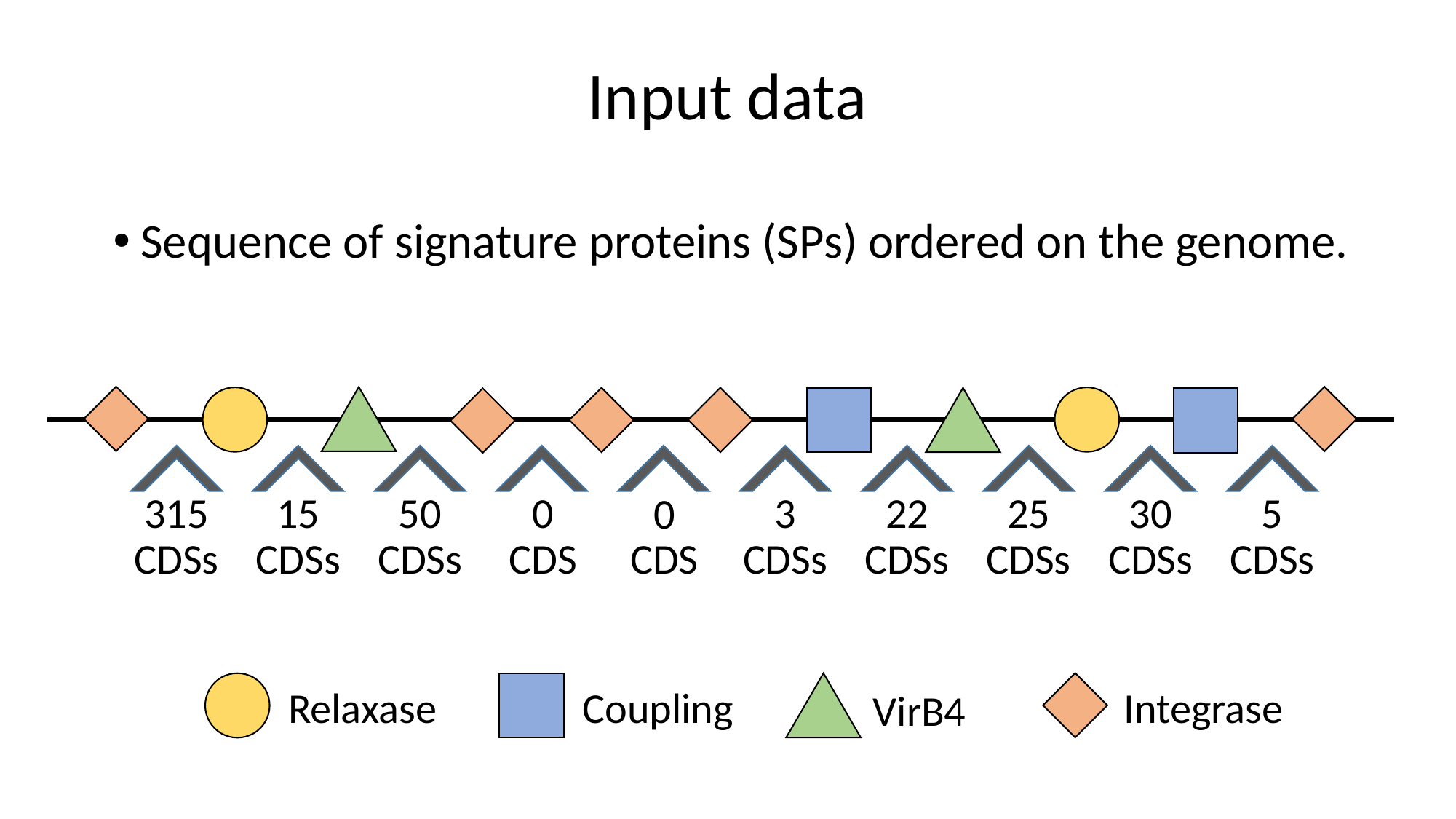

# Input data
Sequence of signature proteins (SPs) ordered on the genome.

30 CDSs
5 CDSs
50 CDSs
0 CDS
22 CDSs
25 CDSs
315 CDSs
15 CDSs
3 CDSs
0 CDS

Relaxase
Coupling
Integrase
VirB4